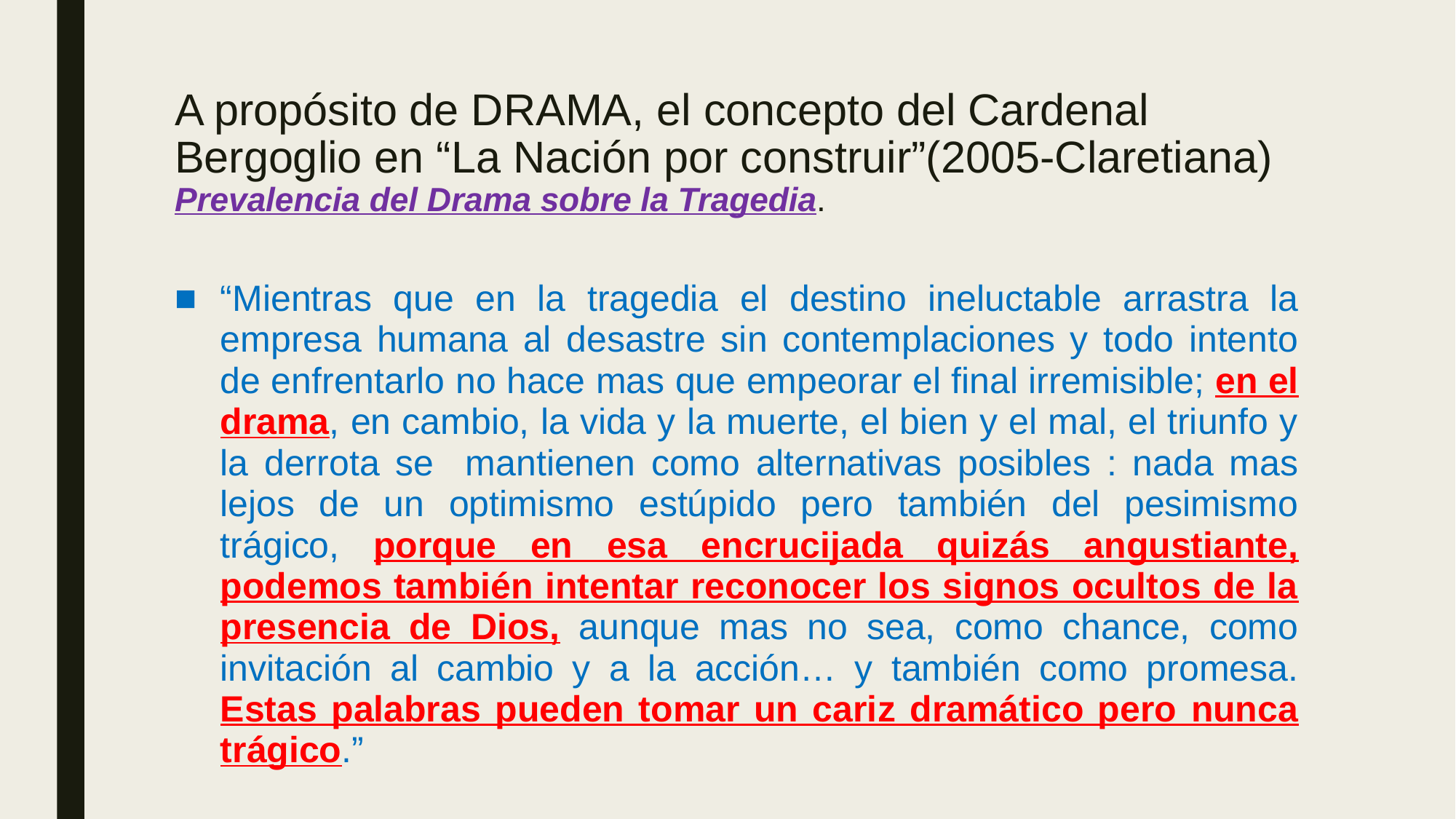

# A propósito de DRAMA, el concepto del Cardenal Bergoglio en “La Nación por construir”(2005-Claretiana) Prevalencia del Drama sobre la Tragedia.
“Mientras que en la tragedia el destino ineluctable arrastra la empresa humana al desastre sin contemplaciones y todo intento de enfrentarlo no hace mas que empeorar el final irremisible; en el drama, en cambio, la vida y la muerte, el bien y el mal, el triunfo y la derrota se  mantienen como alternativas posibles : nada mas lejos de un optimismo estúpido pero también del pesimismo trágico, porque en esa encrucijada quizás angustiante, podemos también intentar reconocer los signos ocultos de la presencia de Dios, aunque mas no sea, como chance, como invitación al cambio y a la acción… y también como promesa. Estas palabras pueden tomar un cariz dramático pero nunca trágico.”